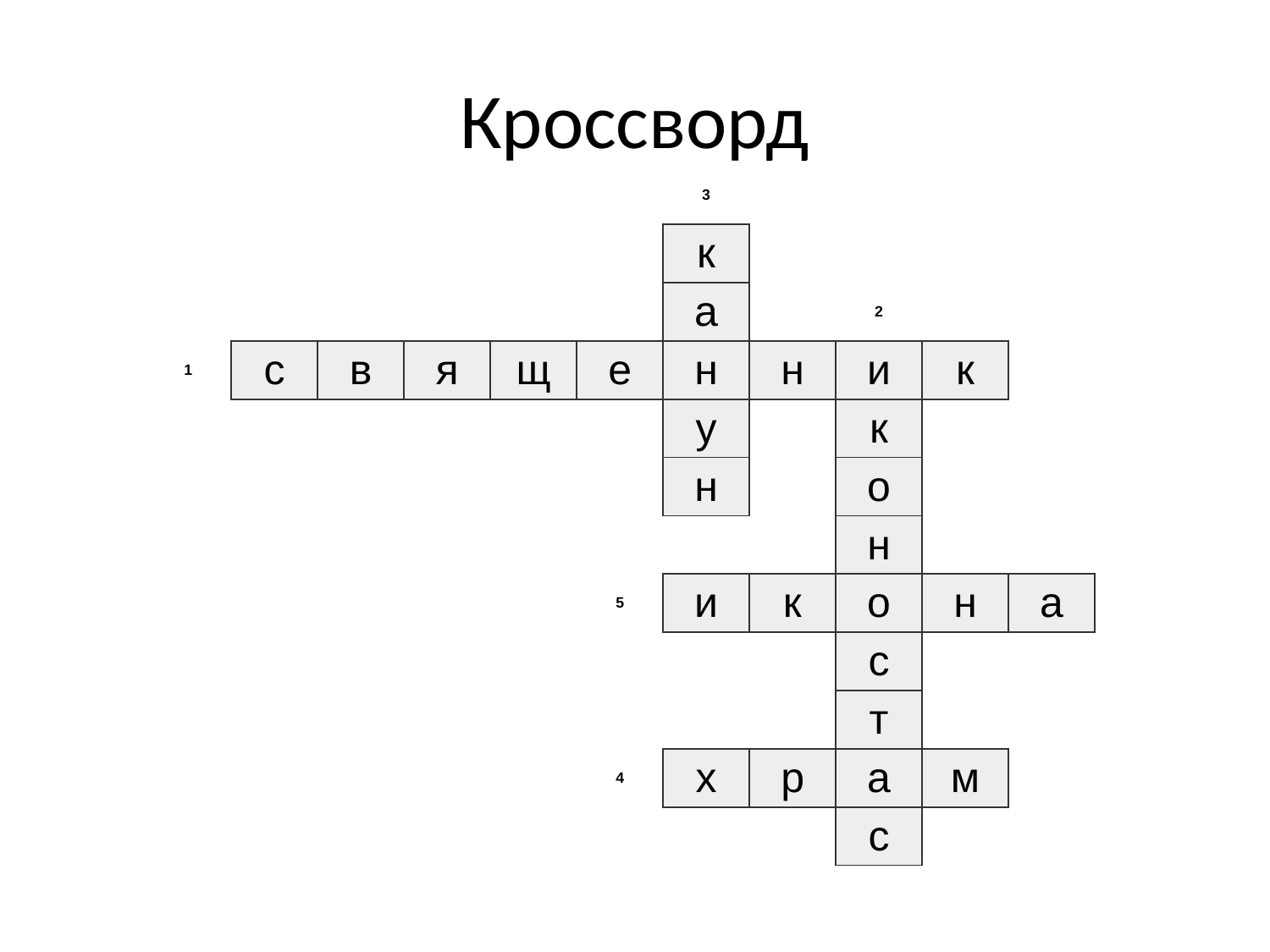

# Кроссворд
|  |  |  |  |  |  | 3 |  |  |  |  |
| --- | --- | --- | --- | --- | --- | --- | --- | --- | --- | --- |
|  |  |  |  |  |  | к |  |  |  |  |
|  |  |  |  |  |  | а |  | 2 |  |  |
| 1 | с | в | я | щ | е | н | н | и | к |  |
|  |  |  |  |  |  | у |  | к |  |  |
|  |  |  |  |  |  | н |  | о |  |  |
|  |  |  |  |  |  |  |  | н |  |  |
|  |  |  |  |  | 5 | и | к | о | н | а |
|  |  |  |  |  |  |  |  | с |  |  |
|  |  |  |  |  |  |  |  | т |  |  |
|  |  |  |  |  | 4 | х | р | а | м |  |
|  |  |  |  |  |  |  |  | с |  |  |